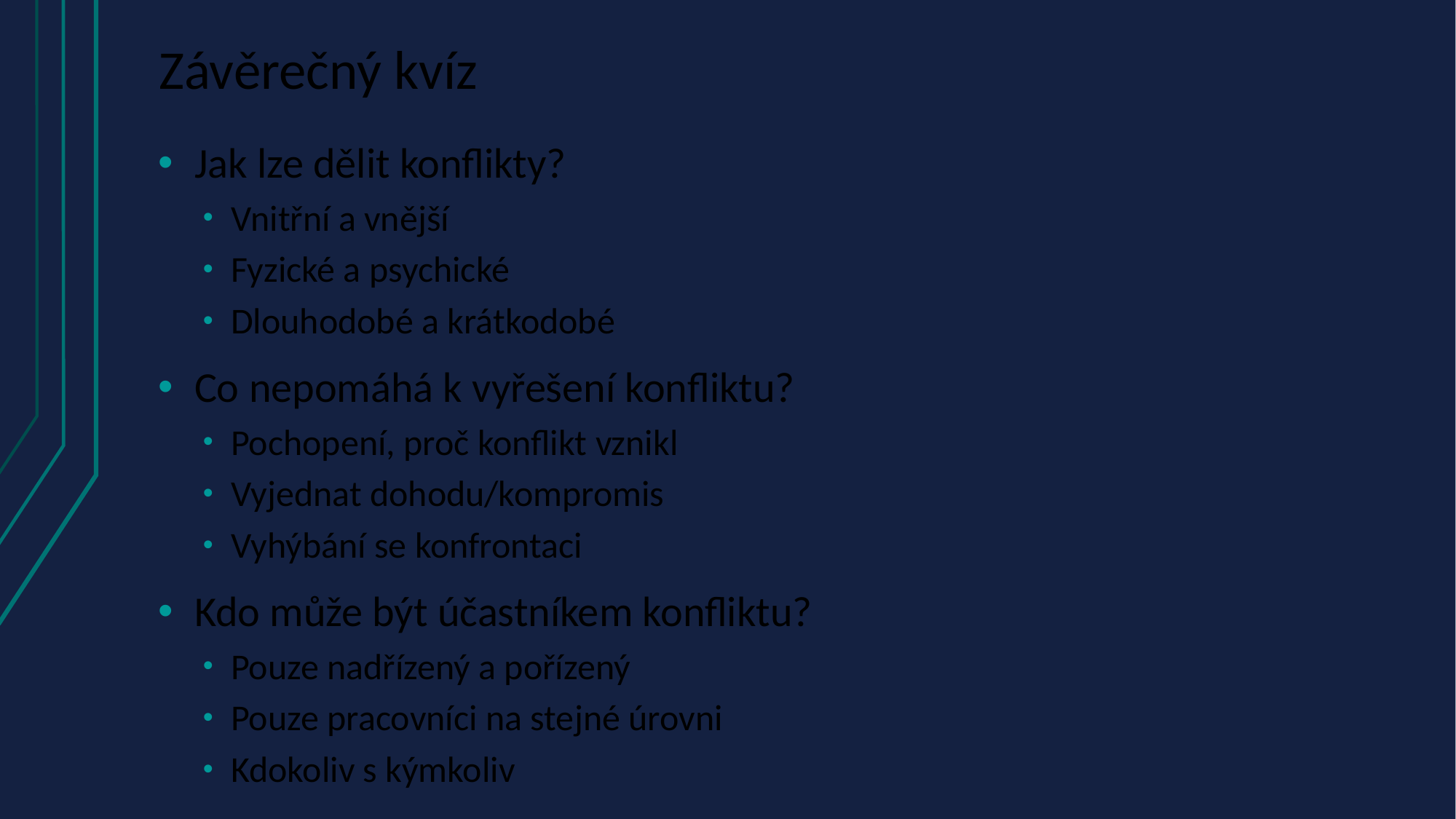

# Závěrečný kvíz
Jak lze dělit konflikty?
Vnitřní a vnější
Fyzické a psychické
Dlouhodobé a krátkodobé
Co nepomáhá k vyřešení konfliktu?
Pochopení, proč konflikt vznikl
Vyjednat dohodu/kompromis
Vyhýbání se konfrontaci
Kdo může být účastníkem konfliktu?
Pouze nadřízený a pořízený
Pouze pracovníci na stejné úrovni
Kdokoliv s kýmkoliv